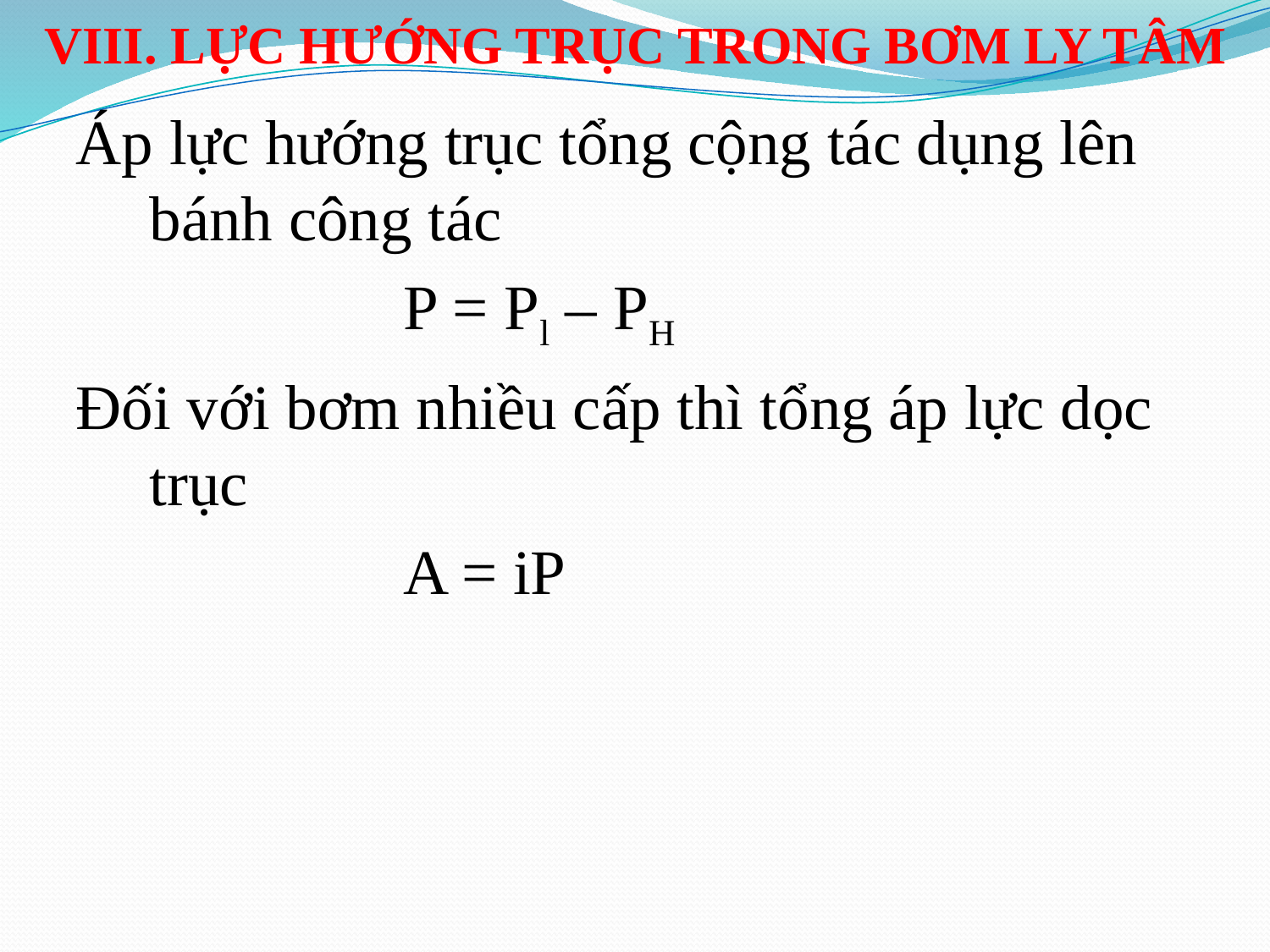

VIII. LỰC HƯỚNG TRỤC TRONG BƠM LY TÂM
Áp lực hướng trục tổng cộng tác dụng lên bánh công tác
			P = Pl – PH
Đối với bơm nhiều cấp thì tổng áp lực dọc trục
			A = iP